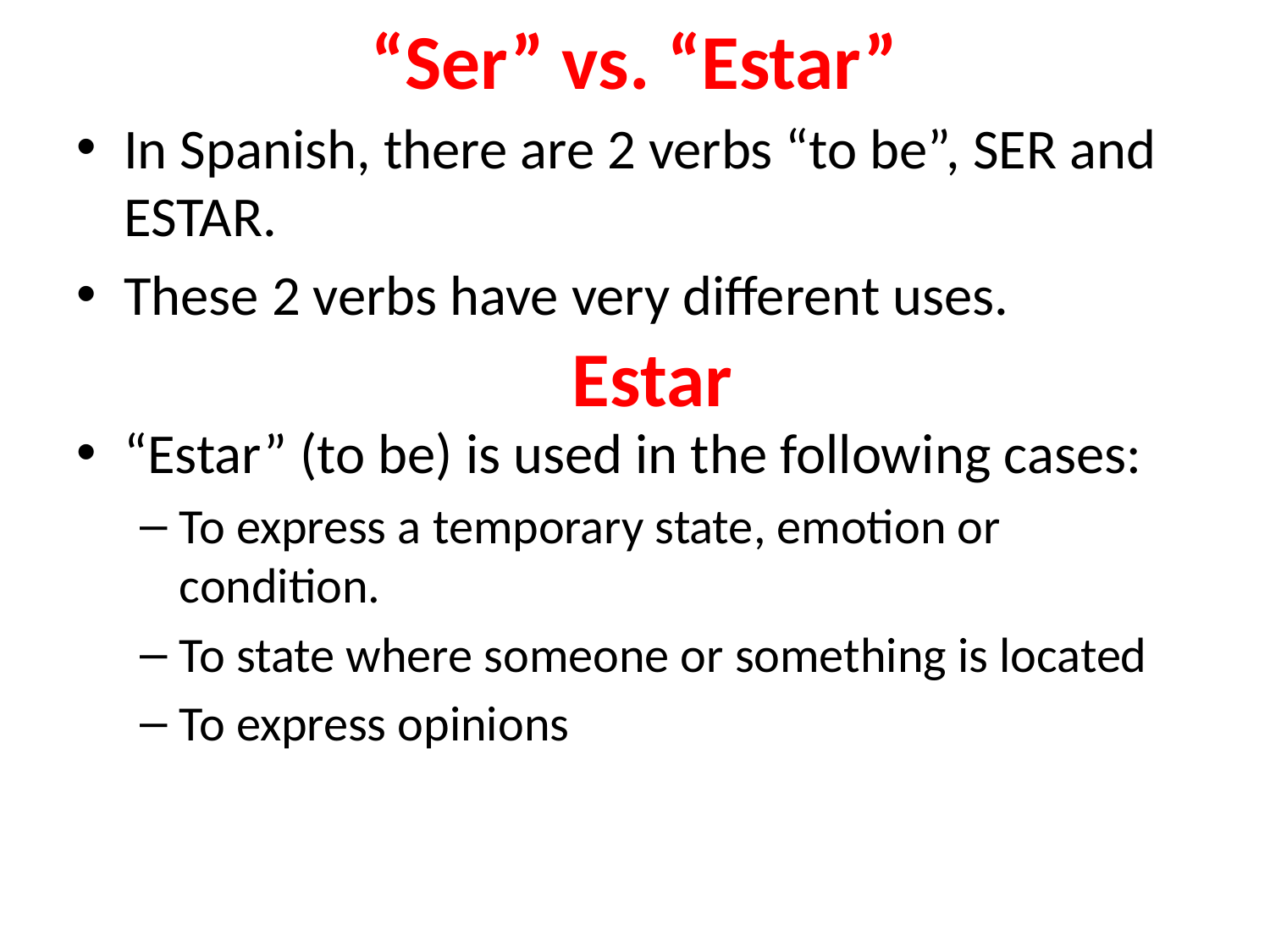

# “Ser” vs. “Estar”
In Spanish, there are 2 verbs “to be”, SER and ESTAR.
These 2 verbs have very different uses.

“Estar” (to be) is used in the following cases:
To express a temporary state, emotion or condition.
To state where someone or something is located
To express opinions
Estar